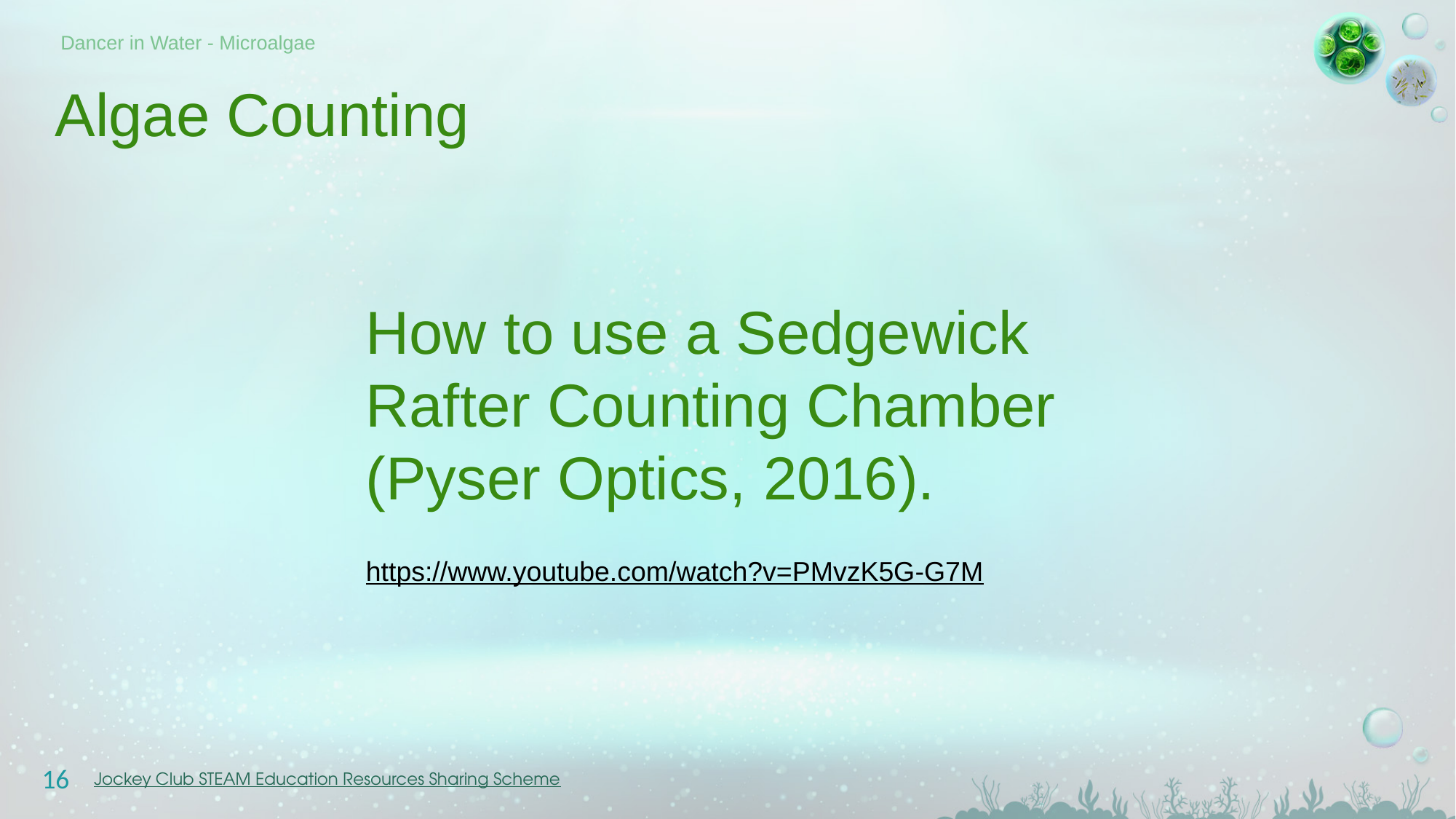

# Algae Counting
How to use a Sedgewick Rafter Counting Chamber (Pyser Optics, 2016).
https://www.youtube.com/watch?v=PMvzK5G-G7M
16